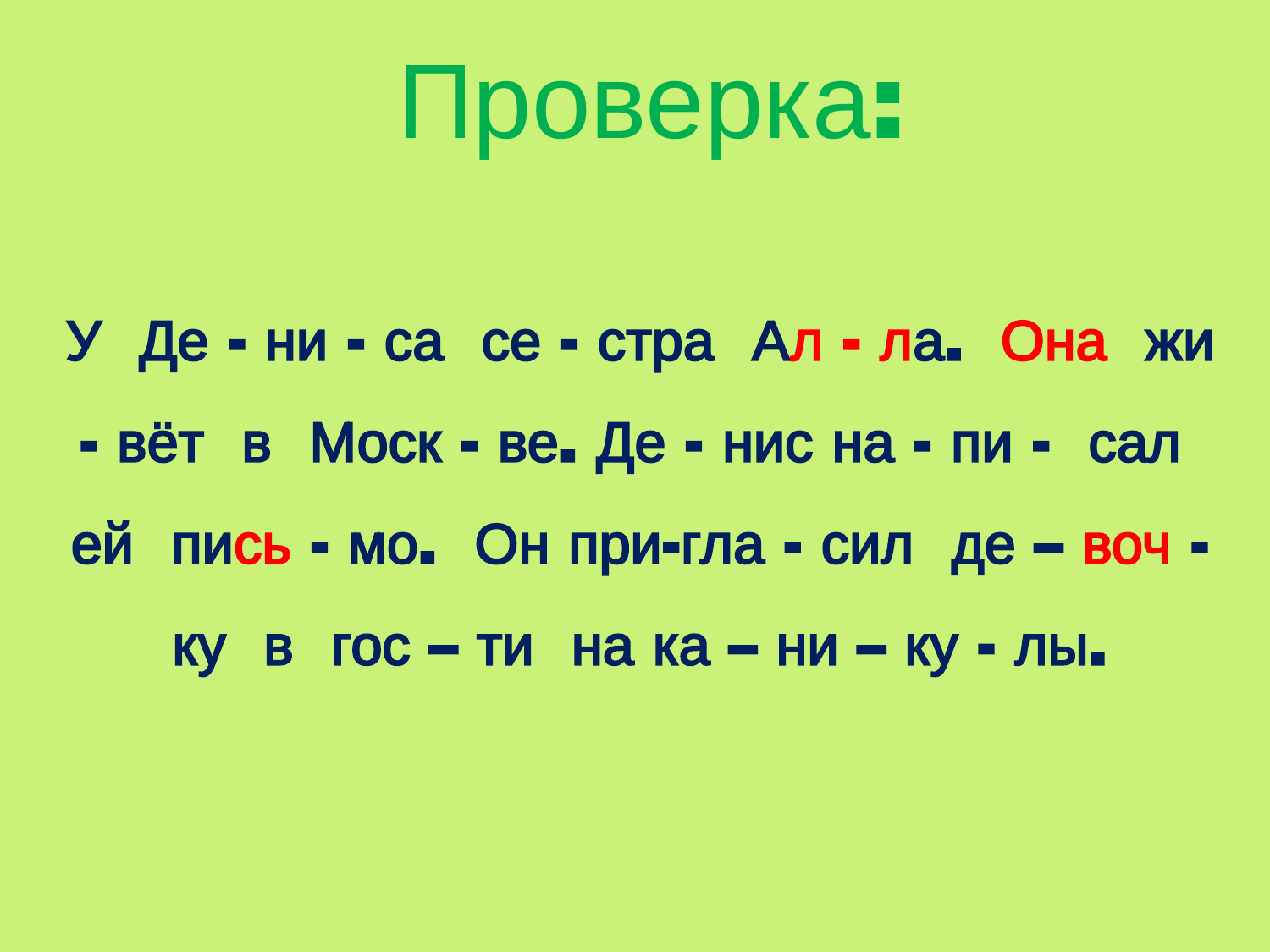

Проверка:

У  Де - ни - са  се - стра  Ал - ла.  Она  жи - вёт  в  Моск - ве. Де - нис на - пи -  сал  ей  пись - мо.  Он при-гла - сил  де – воч - ку  в  гос – ти  на ка – ни – ку - лы.